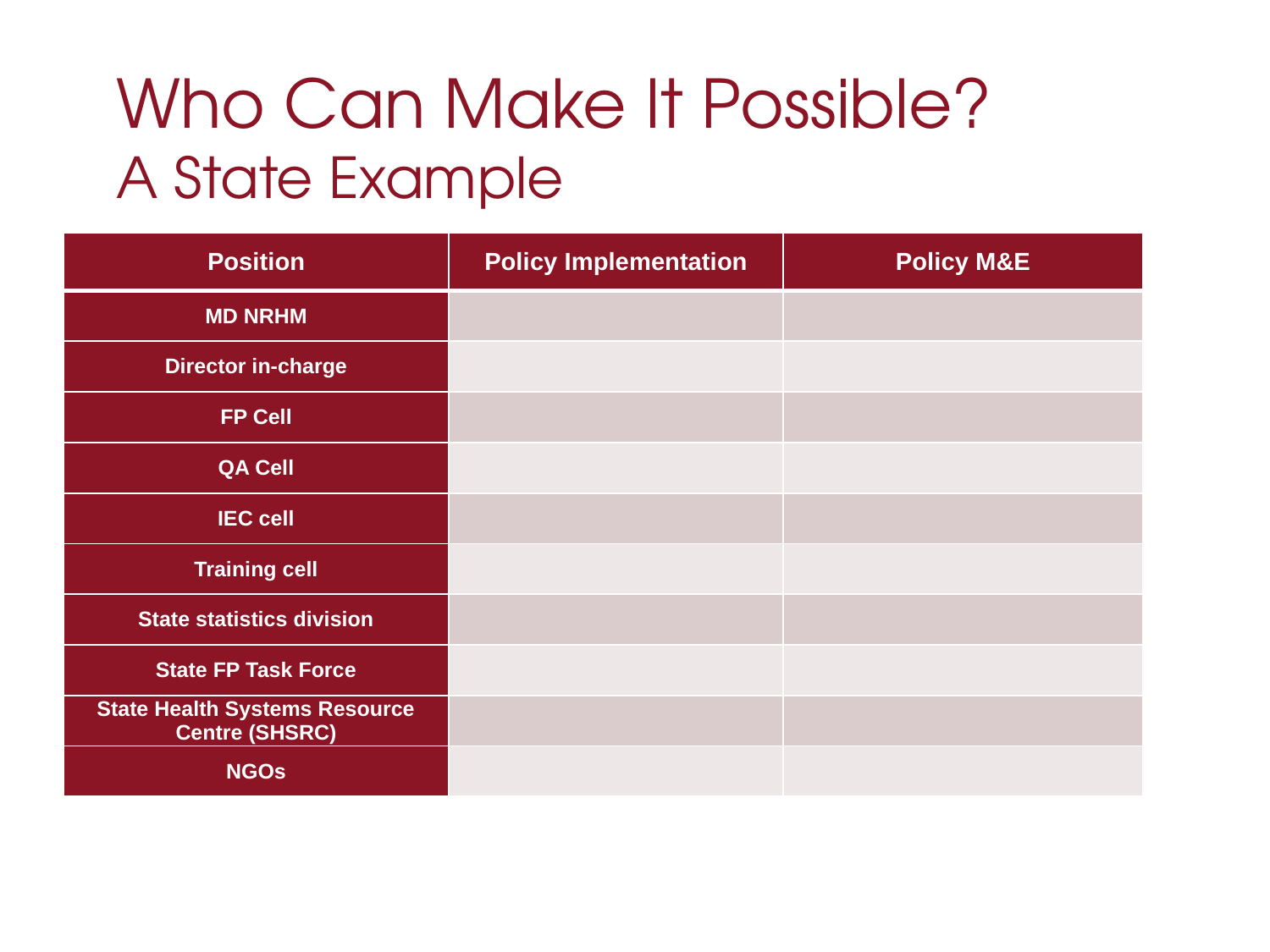

# Who Can Make It Possible? A State Example
| Position | Policy Implementation | Policy M&E |
| --- | --- | --- |
| MD NRHM |  |  |
| Director in-charge |  |  |
| FP Cell |  |  |
| QA Cell |  |  |
| IEC cell |  |  |
| Training cell |  |  |
| State statistics division |  |  |
| State FP Task Force |  |  |
| State Health Systems Resource Centre (SHSRC) |  |  |
| NGOs |  |  |